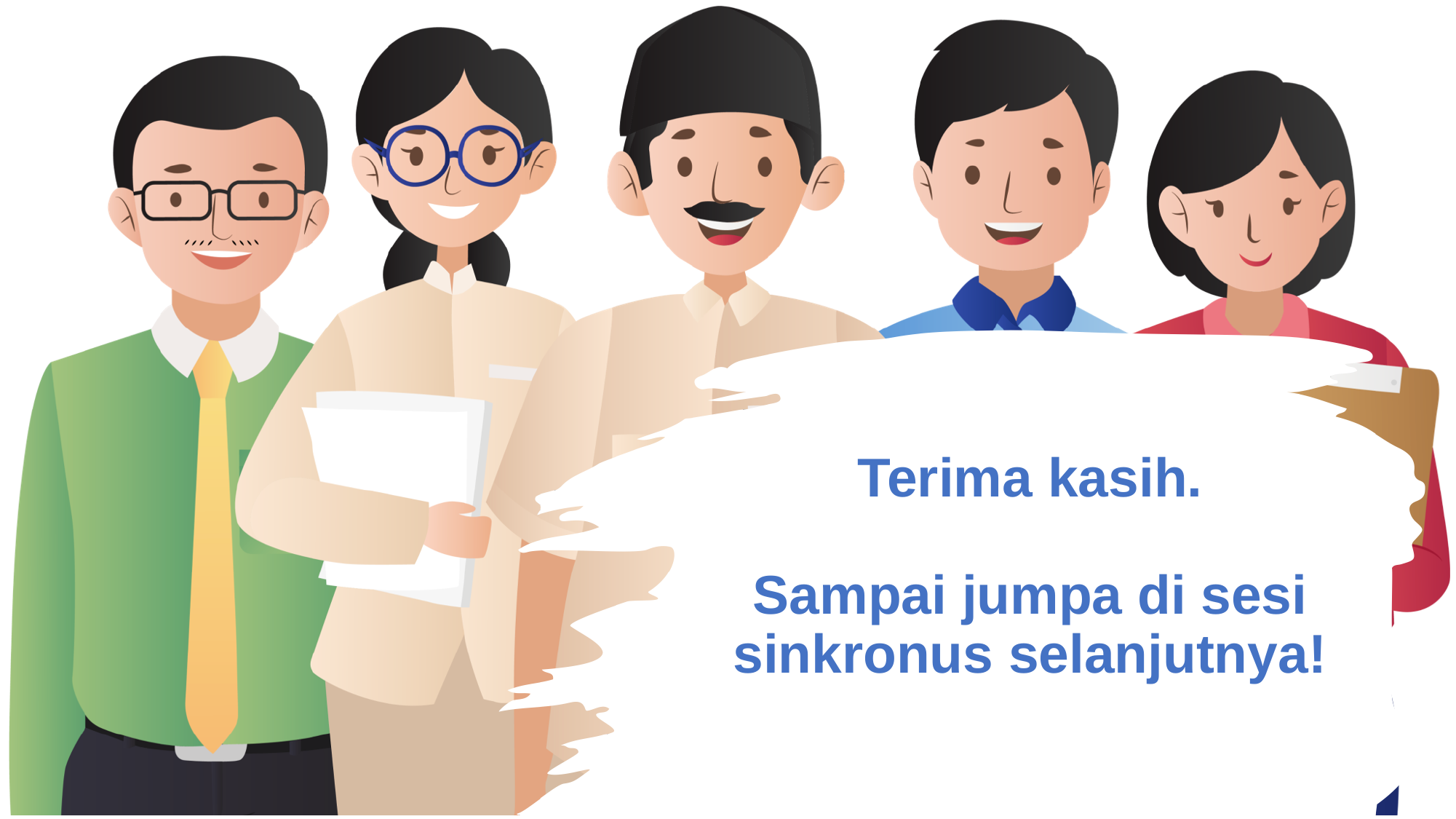

# Terima kasih. Sampai jumpa di sesi sinkronus selanjutnya!